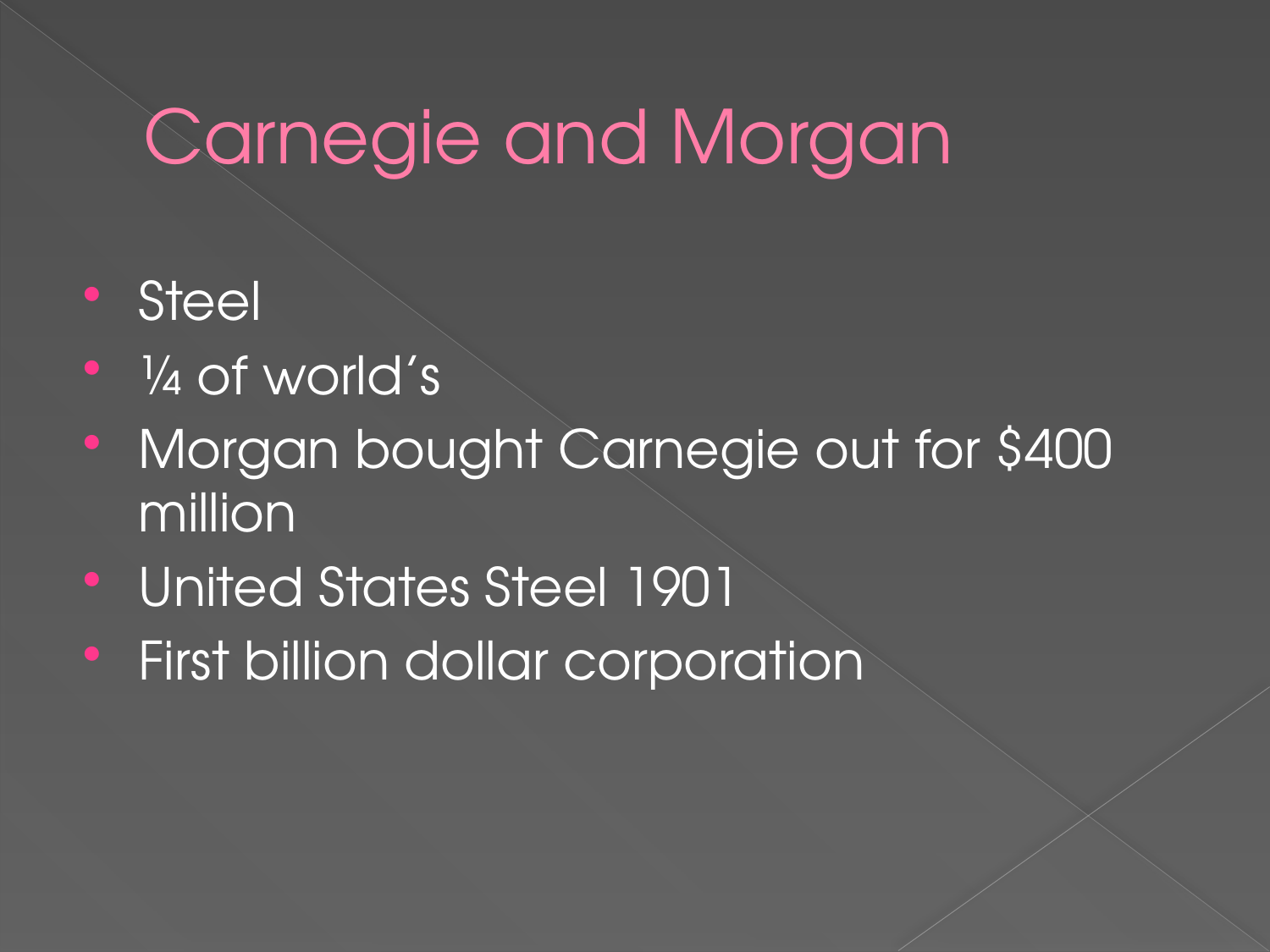

# Carnegie and Morgan
Steel
¼ of world’s
Morgan bought Carnegie out for $400 million
United States Steel 1901
First billion dollar corporation